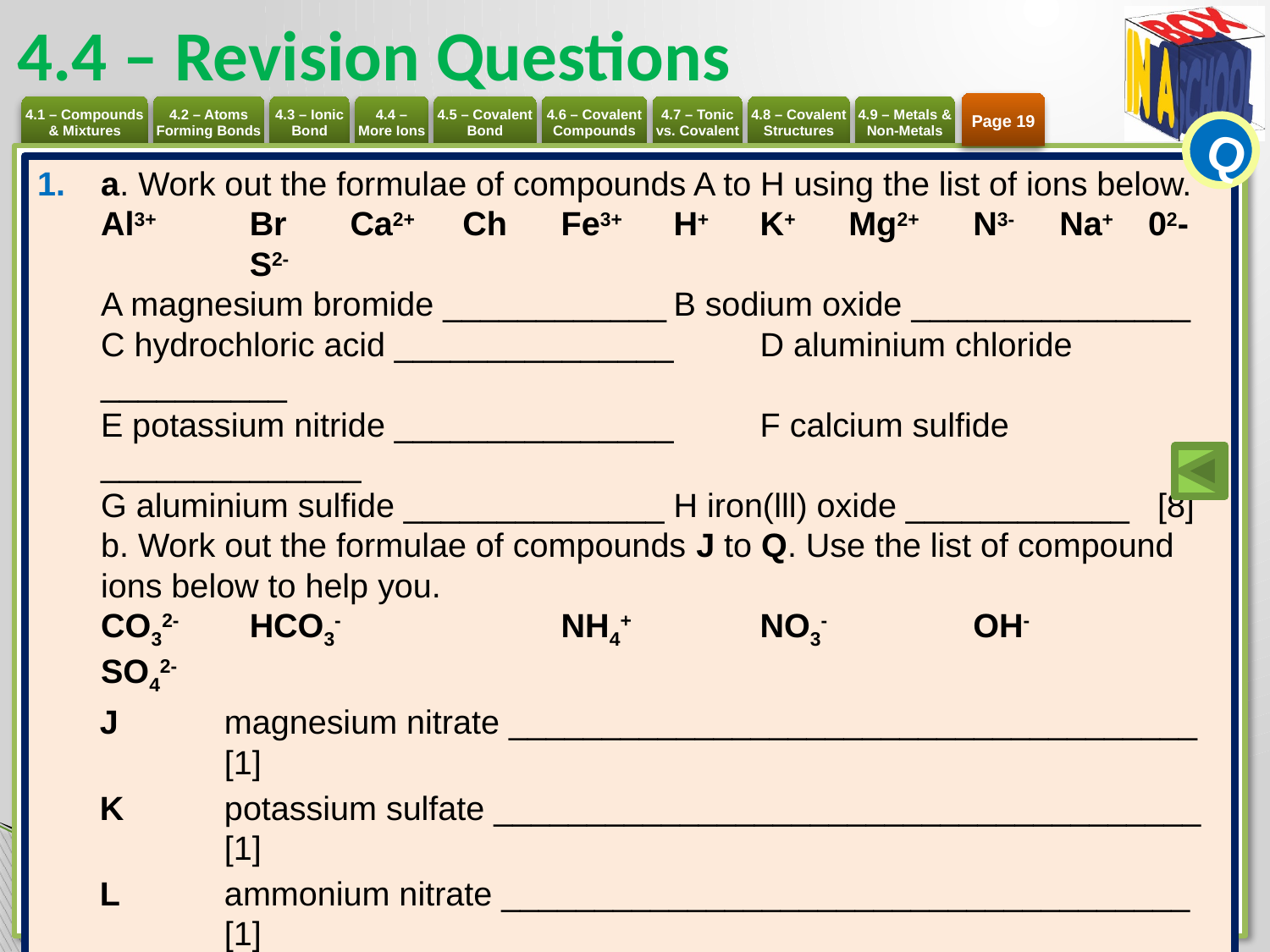

# 4.4 – Revision Questions
Page 19
Q
a. Work out the formulae of compounds A to H using the list of ions below.
Al3+ 	Br 	Ca2+ 	Ch 	Fe3+ 	H+	K+ 	Mg2+ 	N3- 	Na+	02- 	S2-
A magnesium bromide ____________	B sodium oxide _______________
C hydrochloric acid _______________	D aluminium chloride __________
E potassium nitride _______________	F calcium sulfide ______________
G aluminium sulfide ______________	H iron(lll) oxide ____________	 [8]
b. Work out the formulae of compounds J to Q. Use the list of compound ions below to help you.
CO32- 	HCO3- 		NH4+ 		NO3- 		OH- 		SO42-
J 	magnesium nitrate _____________________________________	[1]
K 	potassium sulfate ______________________________________	[1]
L 	ammonium nitrate _____________________________________	[1]
M 	ammonium sulfate _____________________________________	[1]
N 	calcium hydroxide _____________________________________	[1]
O 	sodium hydrogencarbonate ______________________________	[1]
P 	aluminium nitrate ______________________________________	[1]
Q 	lithium carbonate ______________________________________	[1]